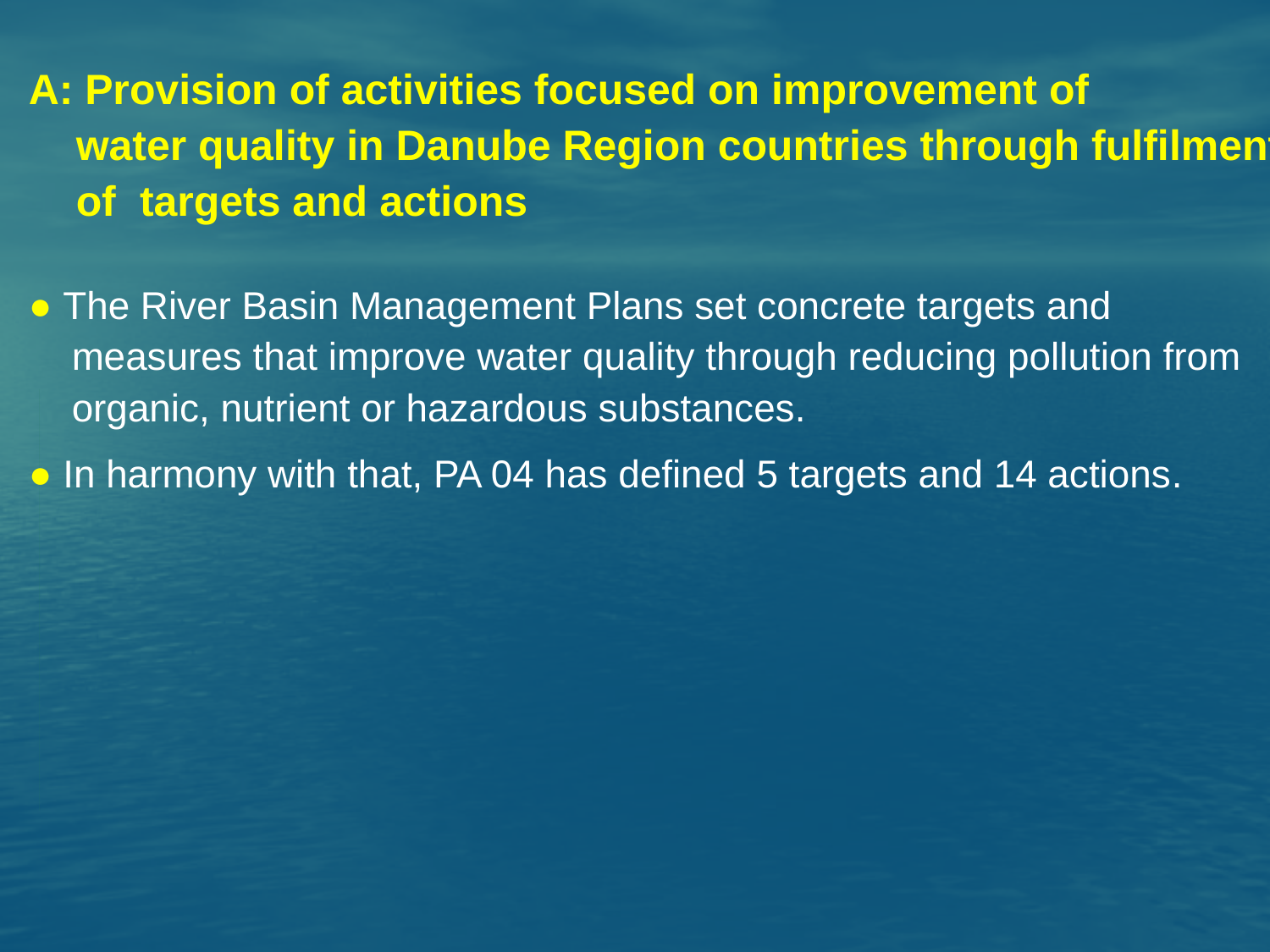

A: Provision of activities focused on improvement of
    water quality in Danube Region countries through fulfilment
    of  targets and actions

● The River Basin Management Plans set concrete targets and
    measures that improve water quality through reducing pollution from
    organic, nutrient or hazardous substances.
● In harmony with that, PA 04 has defined 5 targets and 14 actions.